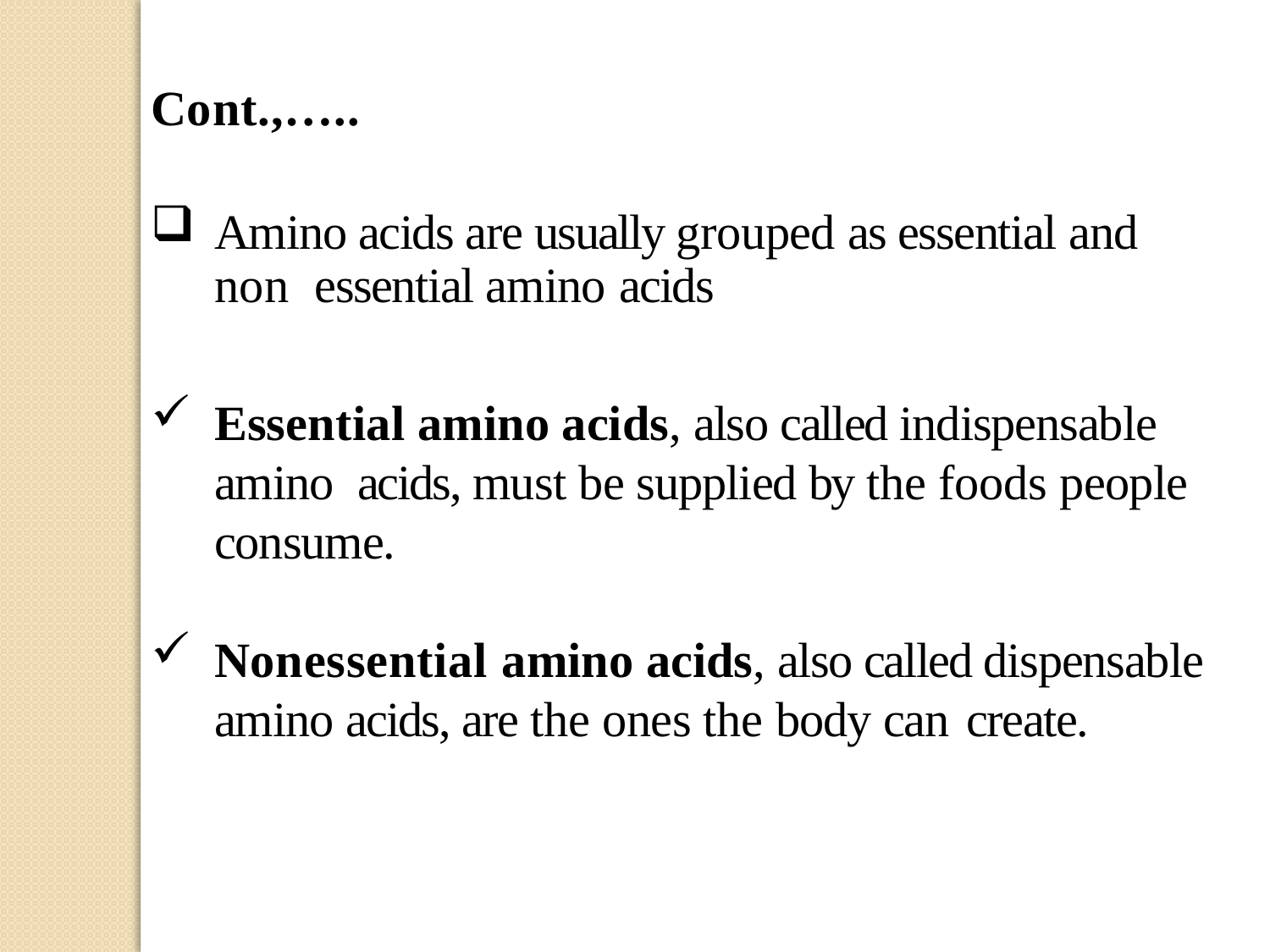

Cont.,…..

Amino acids are usually grouped as essential and non  essential amino acids

Essential amino acids, also called indispensable amino  acids, must be supplied by the foods people consume.

Nonessential amino acids, also called dispensable  amino acids, are the ones the body can create.